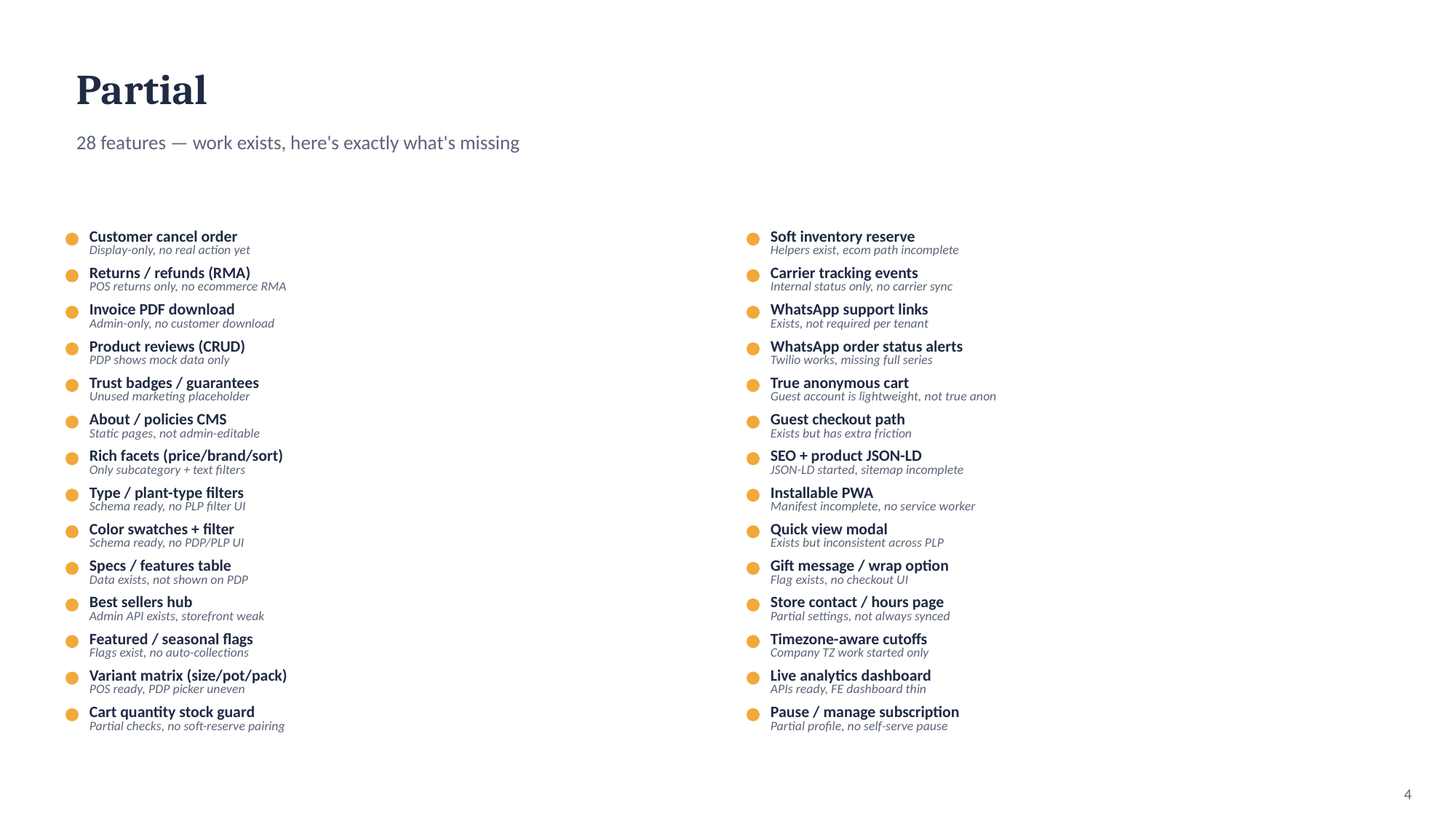

Partial
28 features — work exists, here's exactly what's missing
Customer cancel order
Soft inventory reserve

Display-only, no real action yet
Helpers exist, ecom path incomplete
Returns / refunds (RMA)
Carrier tracking events

POS returns only, no ecommerce RMA
Internal status only, no carrier sync
Invoice PDF download
WhatsApp support links

Admin-only, no customer download
Exists, not required per tenant
Product reviews (CRUD)
WhatsApp order status alerts

PDP shows mock data only
Twilio works, missing full series
Trust badges / guarantees
True anonymous cart

Unused marketing placeholder
Guest account is lightweight, not true anon
About / policies CMS
Guest checkout path

Static pages, not admin-editable
Exists but has extra friction
Rich facets (price/brand/sort)
SEO + product JSON-LD

Only subcategory + text filters
JSON-LD started, sitemap incomplete
Type / plant-type filters
Installable PWA

Schema ready, no PLP filter UI
Manifest incomplete, no service worker
Color swatches + filter
Quick view modal

Schema ready, no PDP/PLP UI
Exists but inconsistent across PLP
Specs / features table
Gift message / wrap option

Data exists, not shown on PDP
Flag exists, no checkout UI
Best sellers hub
Store contact / hours page

Admin API exists, storefront weak
Partial settings, not always synced
Featured / seasonal flags
Timezone-aware cutoffs

Flags exist, no auto-collections
Company TZ work started only
Variant matrix (size/pot/pack)
Live analytics dashboard

POS ready, PDP picker uneven
APIs ready, FE dashboard thin
Cart quantity stock guard
Pause / manage subscription

Partial checks, no soft-reserve pairing
Partial profile, no self-serve pause
4